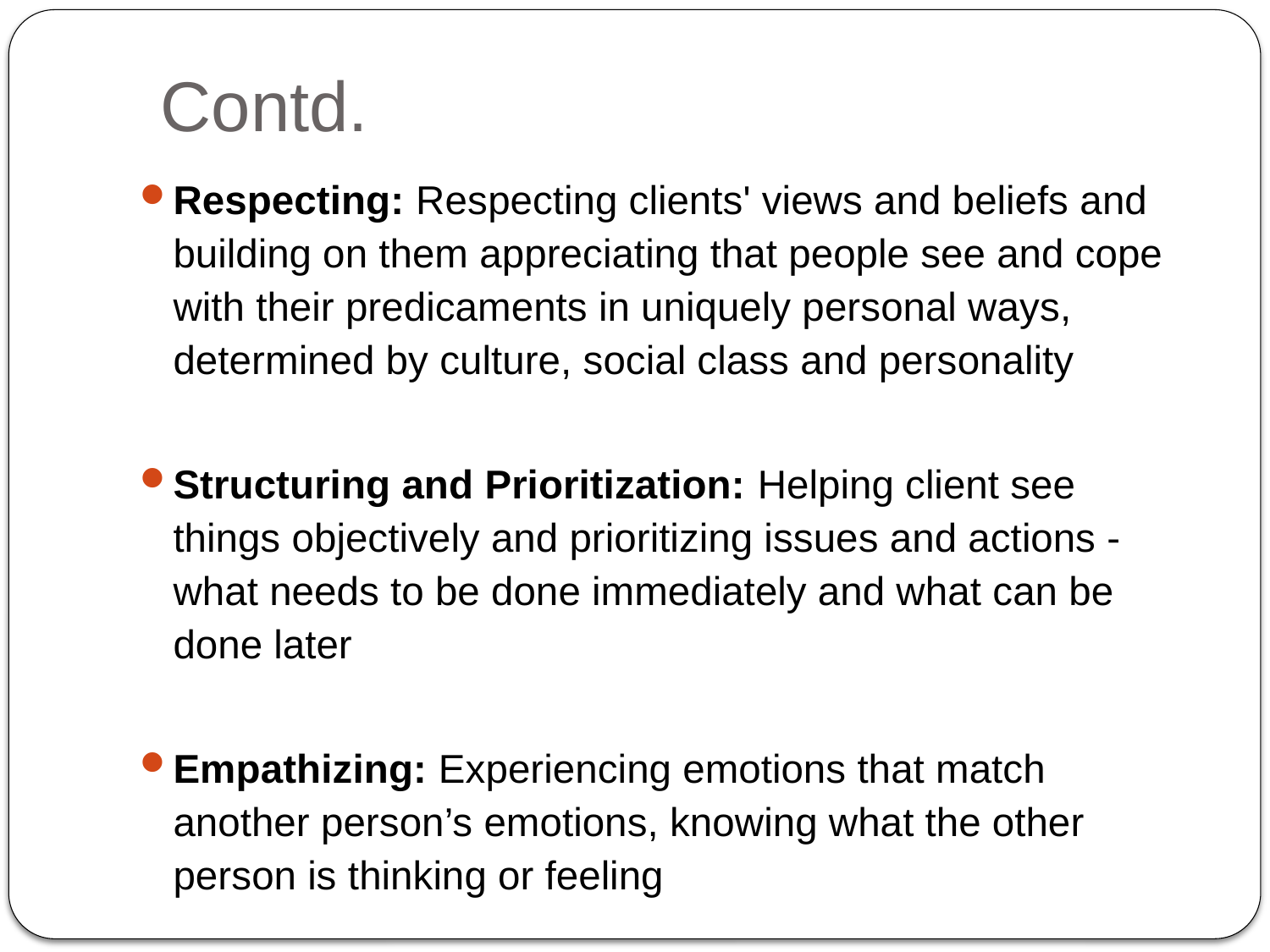

# Contd.

Respecting: Respecting clients' views and beliefs and building on them appreciating that people see and cope with their predicaments in uniquely personal ways, determined by culture, social class and personality

Structuring and Prioritization: Helping client see things objectively and prioritizing issues and actions - what needs to be done immediately and what can be done later

Empathizing: Experiencing emotions that match another person’s emotions, knowing what the other person is thinking or feeling